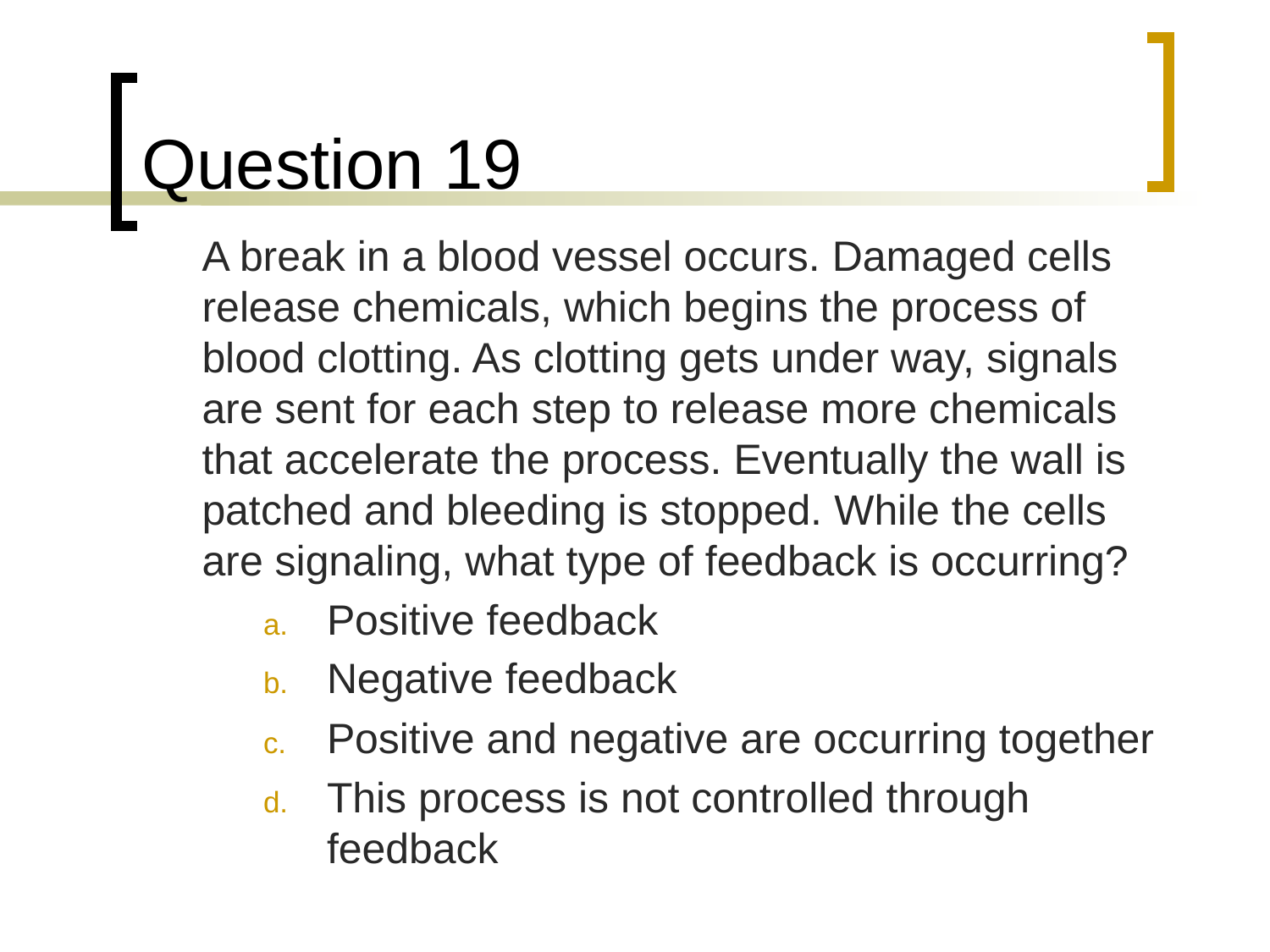

# Question 19
	A break in a blood vessel occurs. Damaged cells release chemicals, which begins the process of blood clotting. As clotting gets under way, signals are sent for each step to release more chemicals that accelerate the process. Eventually the wall is patched and bleeding is stopped. While the cells are signaling, what type of feedback is occurring?
Positive feedback
Negative feedback
Positive and negative are occurring together
This process is not controlled through feedback